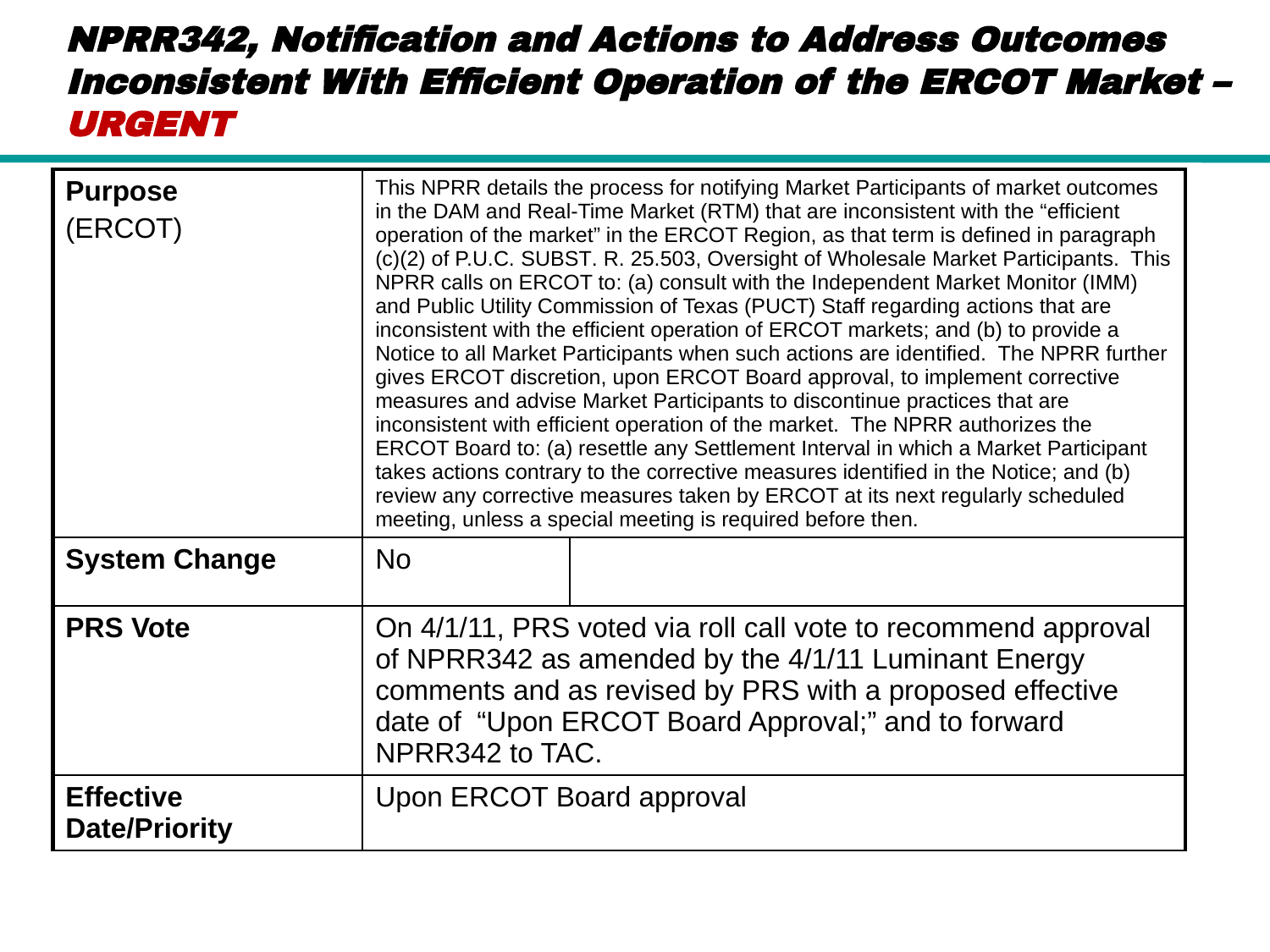

NPRR342, Notification and Actions to Address Outcomes Inconsistent With Efficient Operation of the ERCOT Market – Urgent
| Purpose (ERCOT) | This NPRR details the process for notifying Market Participants of market outcomes in the DAM and Real-Time Market (RTM) that are inconsistent with the “efficient operation of the market” in the ERCOT Region, as that term is defined in paragraph (c)(2) of P.U.C. Subst. R. 25.503, Oversight of Wholesale Market Participants. This NPRR calls on ERCOT to: (a) consult with the Independent Market Monitor (IMM) and Public Utility Commission of Texas (PUCT) Staff regarding actions that are inconsistent with the efficient operation of ERCOT markets; and (b) to provide a Notice to all Market Participants when such actions are identified. The NPRR further gives ERCOT discretion, upon ERCOT Board approval, to implement corrective measures and advise Market Participants to discontinue practices that are inconsistent with efficient operation of the market. The NPRR authorizes the ERCOT Board to: (a) resettle any Settlement Interval in which a Market Participant takes actions contrary to the corrective measures identified in the Notice; and (b) review any corrective measures taken by ERCOT at its next regularly scheduled meeting, unless a special meeting is required before then. |  |
| --- | --- | --- |
| System Change | No |  |
| PRS Vote | On 4/1/11, PRS voted via roll call vote to recommend approval of NPRR342 as amended by the 4/1/11 Luminant Energy comments and as revised by PRS with a proposed effective date of “Upon ERCOT Board Approval;” and to forward NPRR342 to TAC. |  |
| Effective Date/Priority | Upon ERCOT Board approval |  |